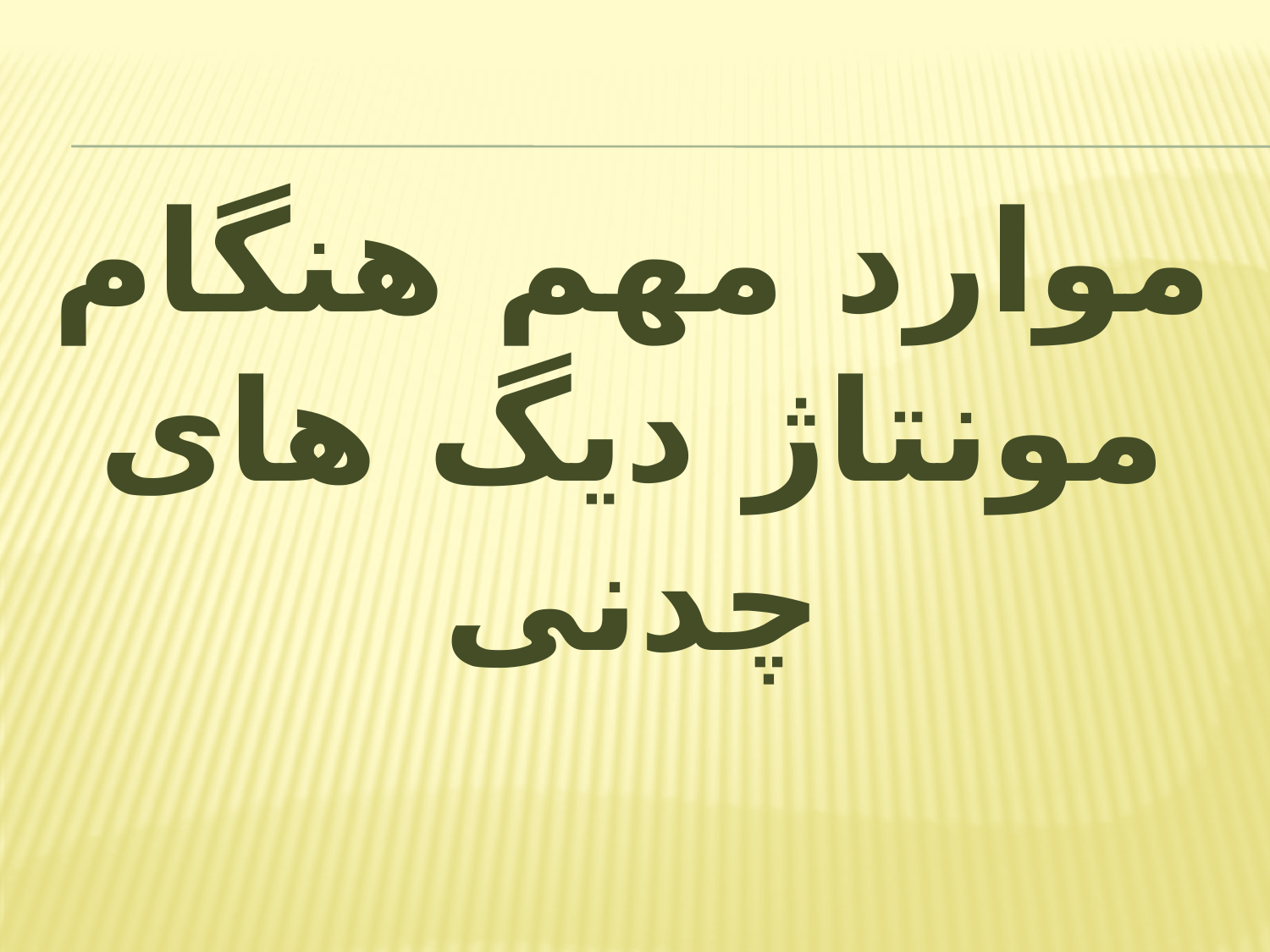

# موارد مهم هنگام مونتاژ دیگ های چدنی